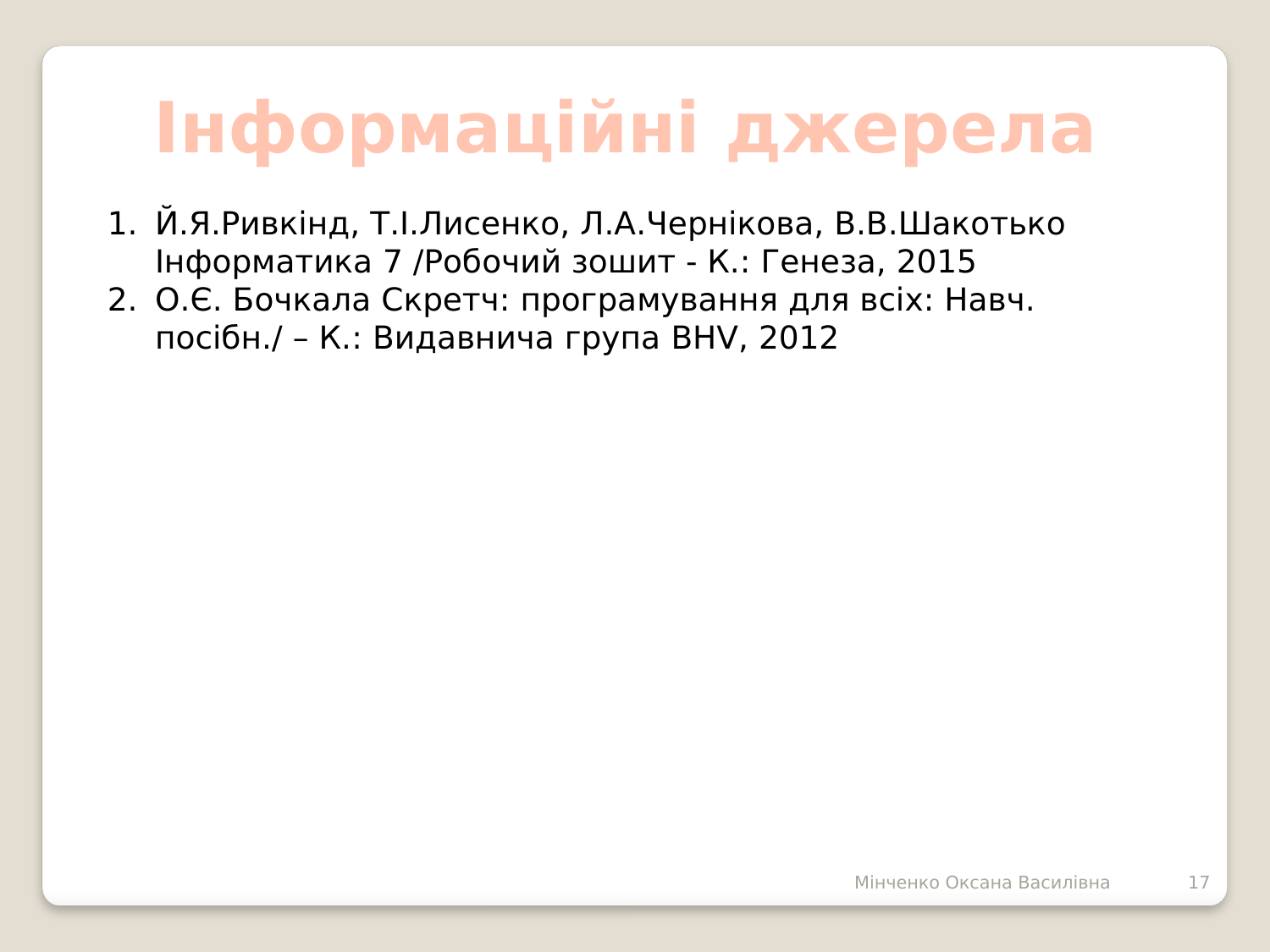

Інформаційні джерела
Й.Я.Ривкінд, Т.І.Лисенко, Л.А.Чернікова, В.В.Шакотько Інформатика 7 /Робочий зошит - К.: Генеза, 2015
О.Є. Бочкала Скретч: програмування для всіх: Навч. посібн./ – К.: Видавнича група BHV, 2012
Мінченко Оксана Василівна
17